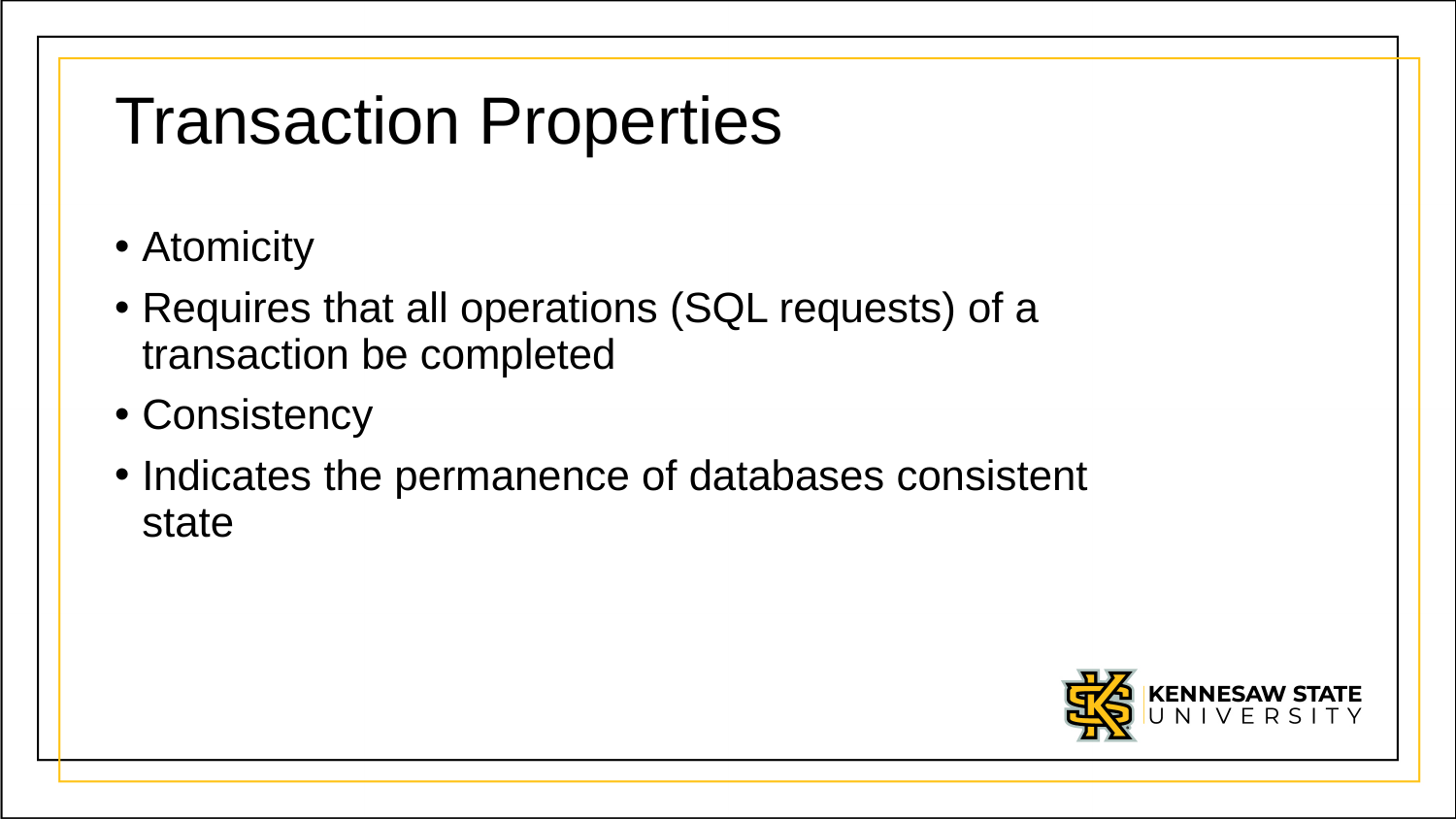

# Transaction Properties
Atomicity
Requires that all operations (SQL requests) of a
transaction be completed
Consistency
Indicates the permanence of databases consistent
state